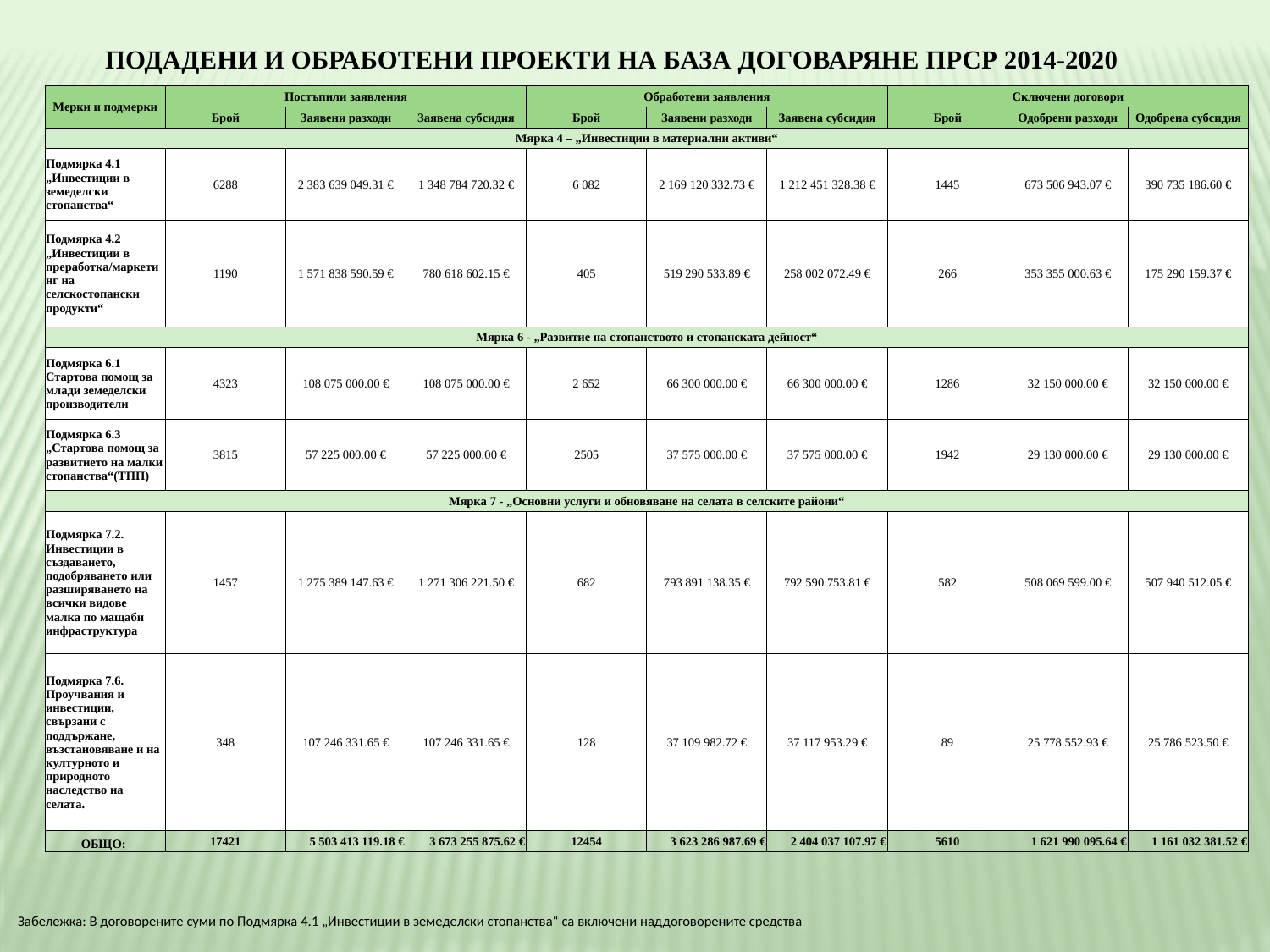

ПОДАДЕНИ И ОБРАБОТЕНИ ПРОЕКТИ НА БАЗА ДОГОВАРЯНЕ ПРСР 2014-2020
| Мерки и подмерки | Постъпили заявления |  |  | Обработени заявления |  |  | Сключени договори |  |  |
| --- | --- | --- | --- | --- | --- | --- | --- | --- | --- |
|  | Брой | Заявени разходи | Заявена субсидия | Брой | Заявени разходи | Заявена субсидия | Брой | Одобрени разходи | Одобрена субсидия |
| Мярка 4 – „Инвестиции в материални активи“ |  |  |  |  |  |  |  |  |  |
| Подмярка 4.1 „Инвестиции в земеделски стопанства“ | 6288 | 2 383 639 049.31 € | 1 348 784 720.32 € | 6 082 | 2 169 120 332.73 € | 1 212 451 328.38 € | 1445 | 673 506 943.07 € | 390 735 186.60 € |
| Подмярка 4.2 „Инвестиции в преработка/маркетинг на селскостопански продукти“ | 1190 | 1 571 838 590.59 € | 780 618 602.15 € | 405 | 519 290 533.89 € | 258 002 072.49 € | 266 | 353 355 000.63 € | 175 290 159.37 € |
| Мярка 6 - „Развитие на стопанството и стопанската дейност“ |  |  |  |  |  |  |  |  |  |
| Подмярка 6.1 Стартова помощ за млади земеделски производители | 4323 | 108 075 000.00 € | 108 075 000.00 € | 2 652 | 66 300 000.00 € | 66 300 000.00 € | 1286 | 32 150 000.00 € | 32 150 000.00 € |
| Подмярка 6.3 „Стартова помощ за развитието на малки стопанства“(ТПП) | 3815 | 57 225 000.00 € | 57 225 000.00 € | 2505 | 37 575 000.00 € | 37 575 000.00 € | 1942 | 29 130 000.00 € | 29 130 000.00 € |
| Мярка 7 - „Основни услуги и обновяване на селата в селските райони“ |  |  |  |  |  |  |  |  |  |
| Подмярка 7.2. Инвестиции в създаването, подобряването или разширяването на всички видове малка по мащаби инфраструктура | 1457 | 1 275 389 147.63 € | 1 271 306 221.50 € | 682 | 793 891 138.35 € | 792 590 753.81 € | 582 | 508 069 599.00 € | 507 940 512.05 € |
| Подмярка 7.6. Проучвания и инвестиции, свързани с поддържане, възстановяване и на културното и природното наследство на селата. | 348 | 107 246 331.65 € | 107 246 331.65 € | 128 | 37 109 982.72 € | 37 117 953.29 € | 89 | 25 778 552.93 € | 25 786 523.50 € |
| ОБЩО: | 17421 | 5 503 413 119.18 € | 3 673 255 875.62 € | 12454 | 3 623 286 987.69 € | 2 404 037 107.97 € | 5610 | 1 621 990 095.64 € | 1 161 032 381.52 € |
Забележка: В договорените суми по Подмярка 4.1 „Инвестиции в земеделски стопанства“ са включени наддоговорените средства